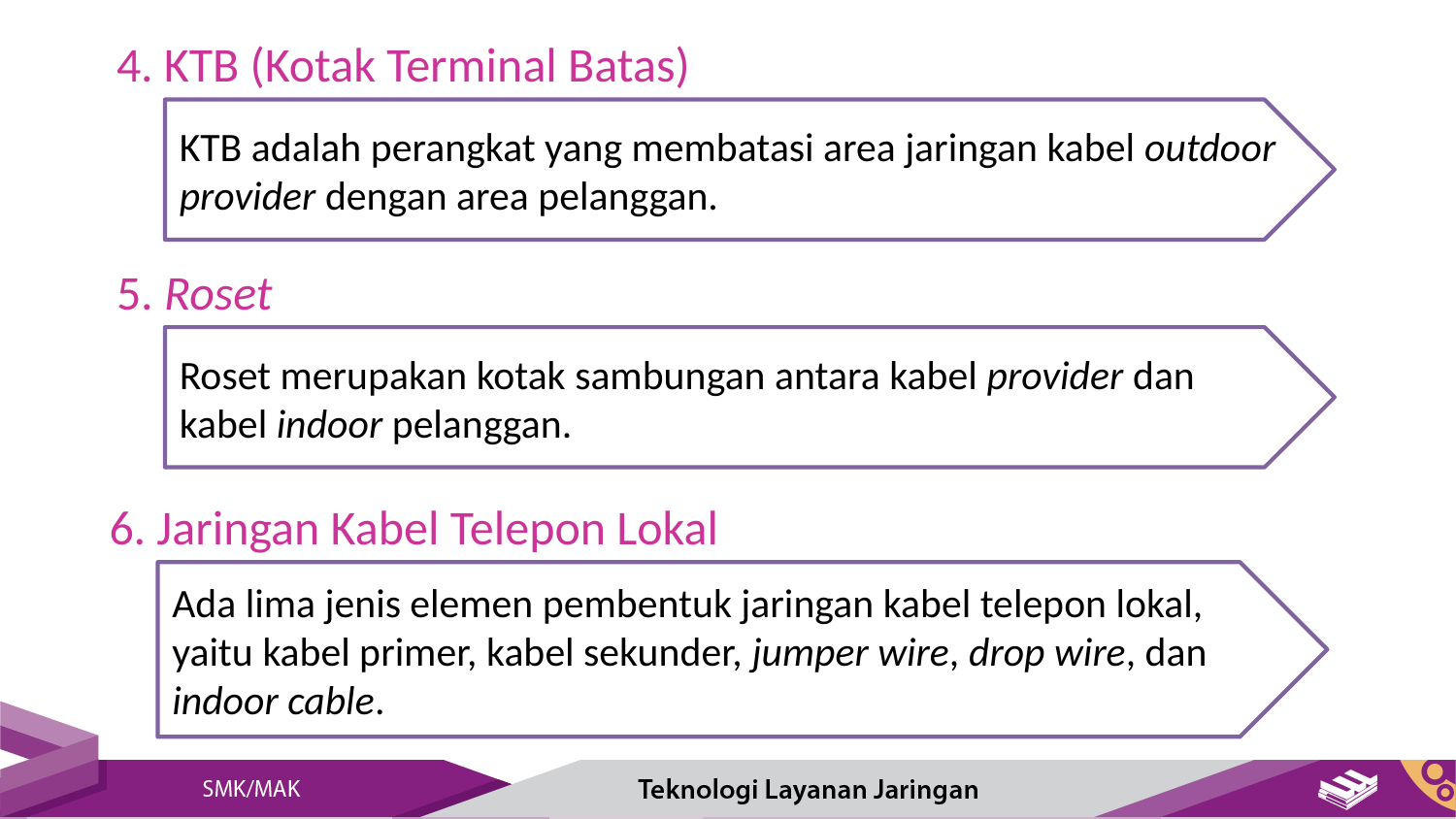

4. KTB (Kotak Terminal Batas)
KTB adalah perangkat yang membatasi area jaringan kabel outdoor provider dengan area pelanggan.
5. Roset
Roset merupakan kotak sambungan antara kabel provider dan kabel indoor pelanggan.
6. Jaringan Kabel Telepon Lokal
Ada lima jenis elemen pembentuk jaringan kabel telepon lokal, yaitu kabel primer, kabel sekunder, jumper wire, drop wire, dan indoor cable.